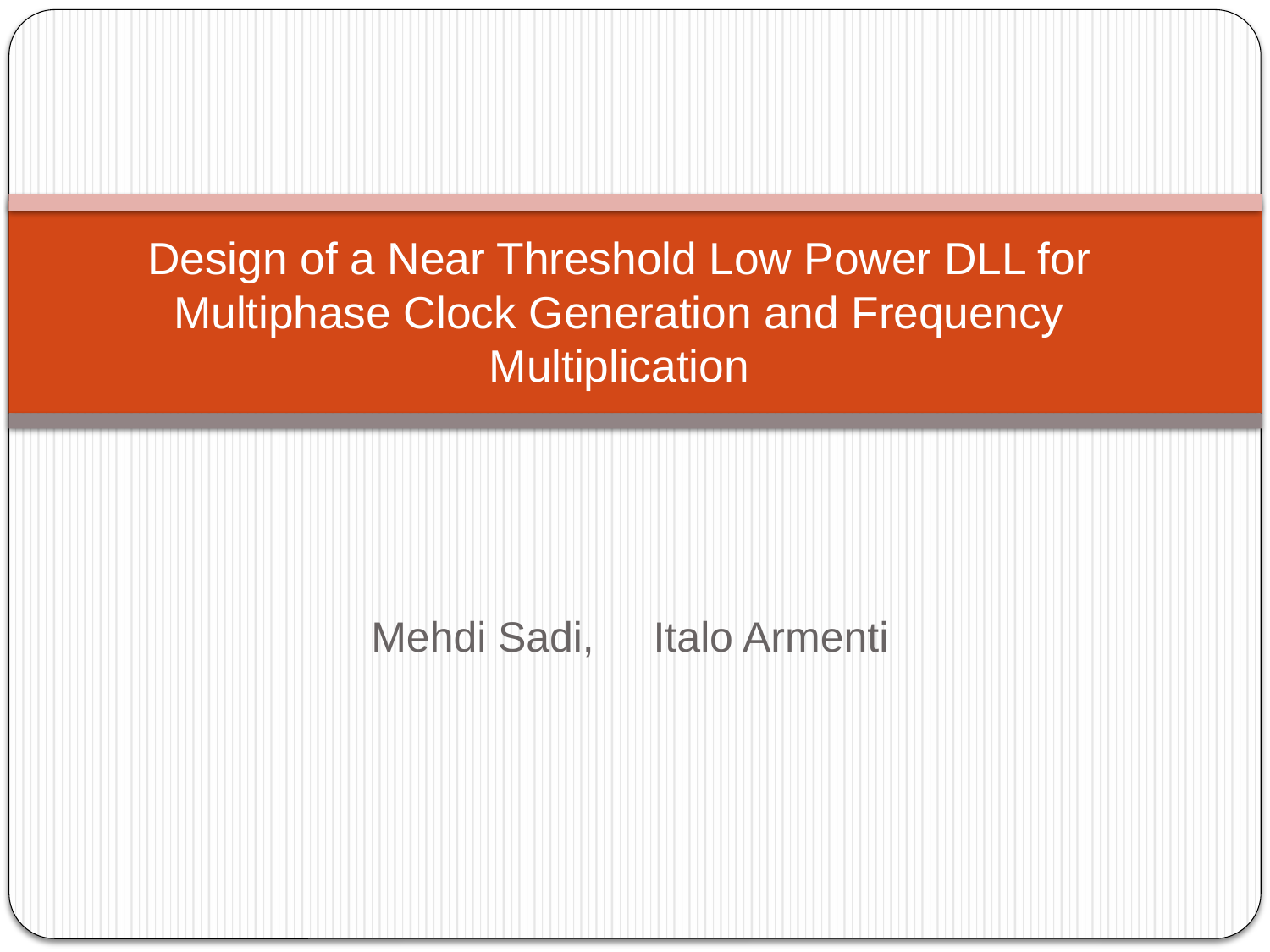

# Design of a Near Threshold Low Power DLL for Multiphase Clock Generation and Frequency Multiplication
Mehdi Sadi,     Italo Armenti